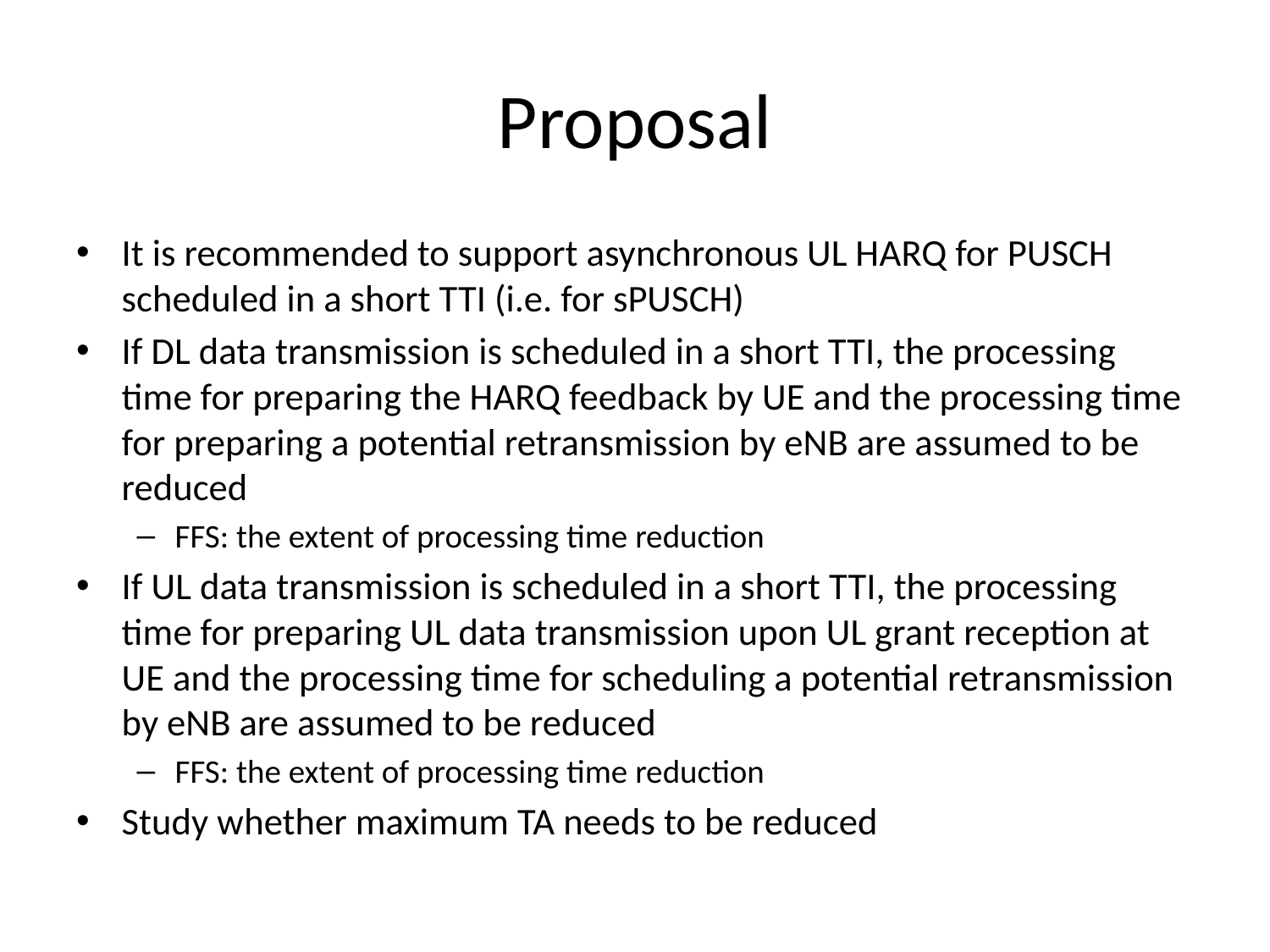

# Proposal
It is recommended to support asynchronous UL HARQ for PUSCH scheduled in a short TTI (i.e. for sPUSCH)
If DL data transmission is scheduled in a short TTI, the processing time for preparing the HARQ feedback by UE and the processing time for preparing a potential retransmission by eNB are assumed to be reduced
FFS: the extent of processing time reduction
If UL data transmission is scheduled in a short TTI, the processing time for preparing UL data transmission upon UL grant reception at UE and the processing time for scheduling a potential retransmission by eNB are assumed to be reduced
FFS: the extent of processing time reduction
Study whether maximum TA needs to be reduced